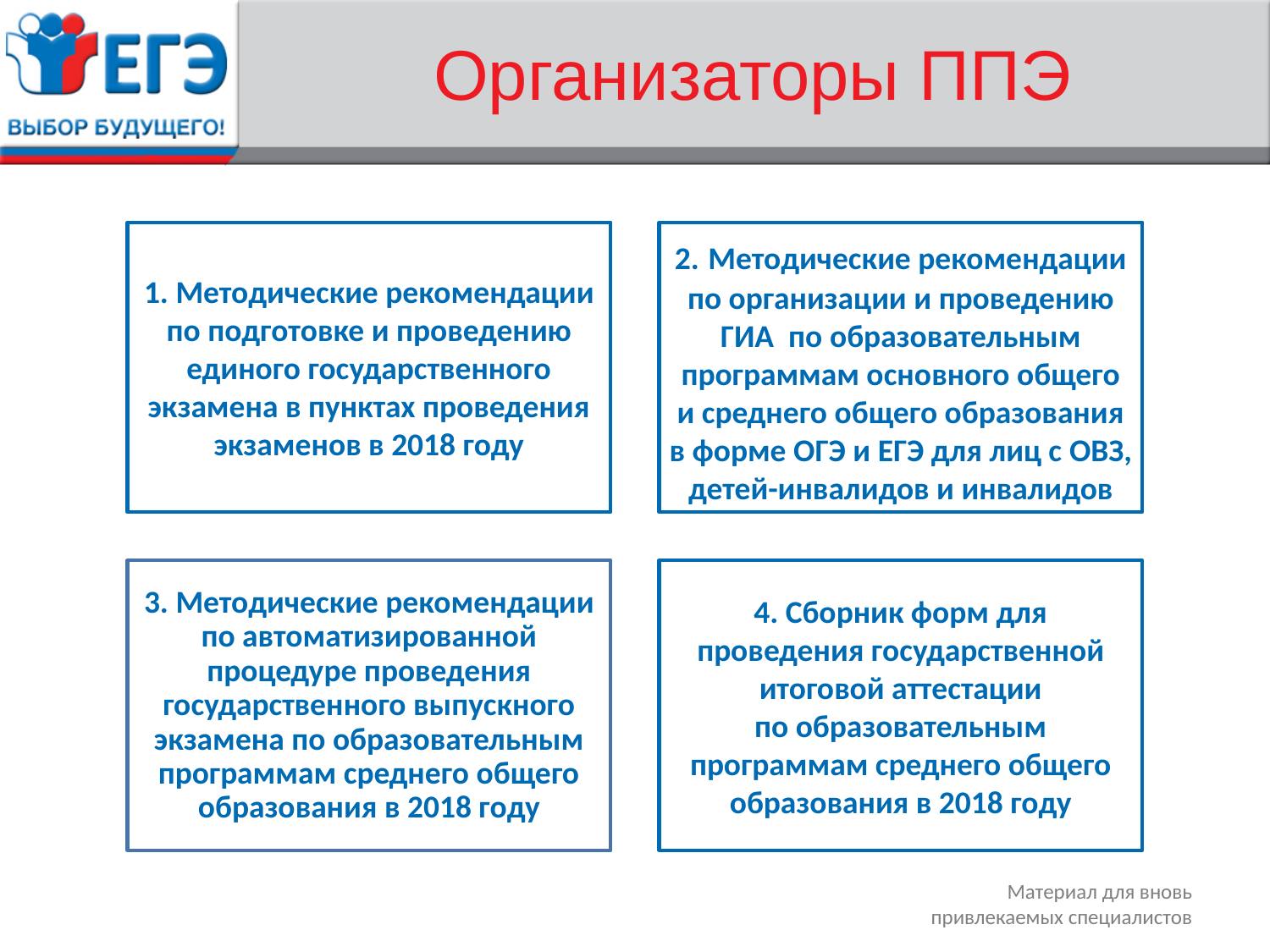

# Организаторы ППЭ
1. Методические рекомендации по подготовке и проведению единого государственного экзамена в пунктах проведения экзаменов в 2018 году
2. Методические рекомендации
по организации и проведению ГИА  по образовательным программам основного общего и среднего общего образования в форме ОГЭ и ЕГЭ для лиц с ОВЗ, детей-инвалидов и инвалидов
3. Методические рекомендации по автоматизированной процедуре проведения государственного выпускного экзамена по образовательным программам среднего общего образования в 2018 году
4. Сборник форм для проведения государственной итоговой аттестации по образовательным программам среднего общего образования в 2018 году